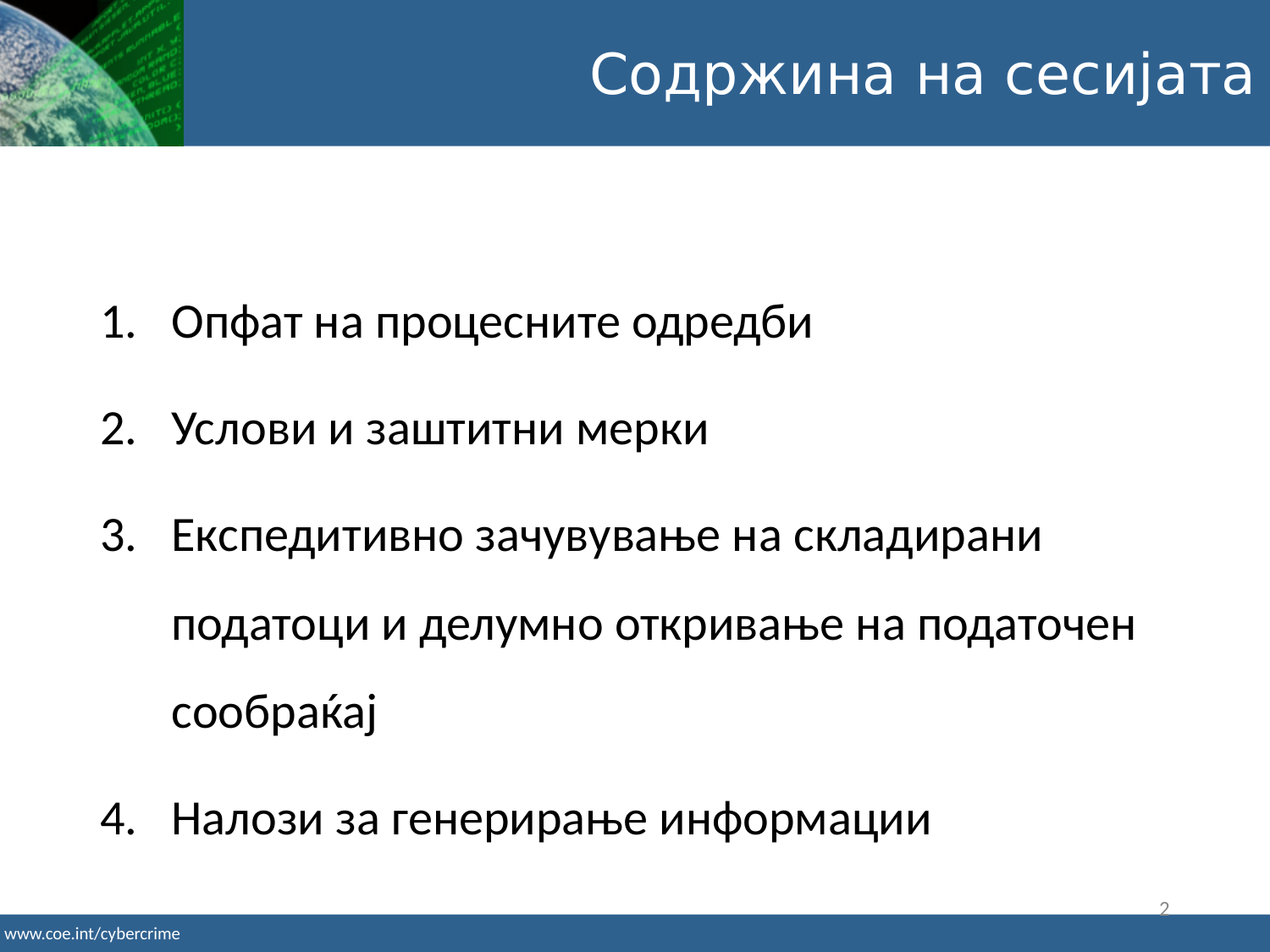

Содржина на сесијата

Опфат на процесните одредби
Услови и заштитни мерки
Експедитивно зачувување на складирани податоци и делумно откривање на податочен сообраќај
Налози за генерирање информации

2